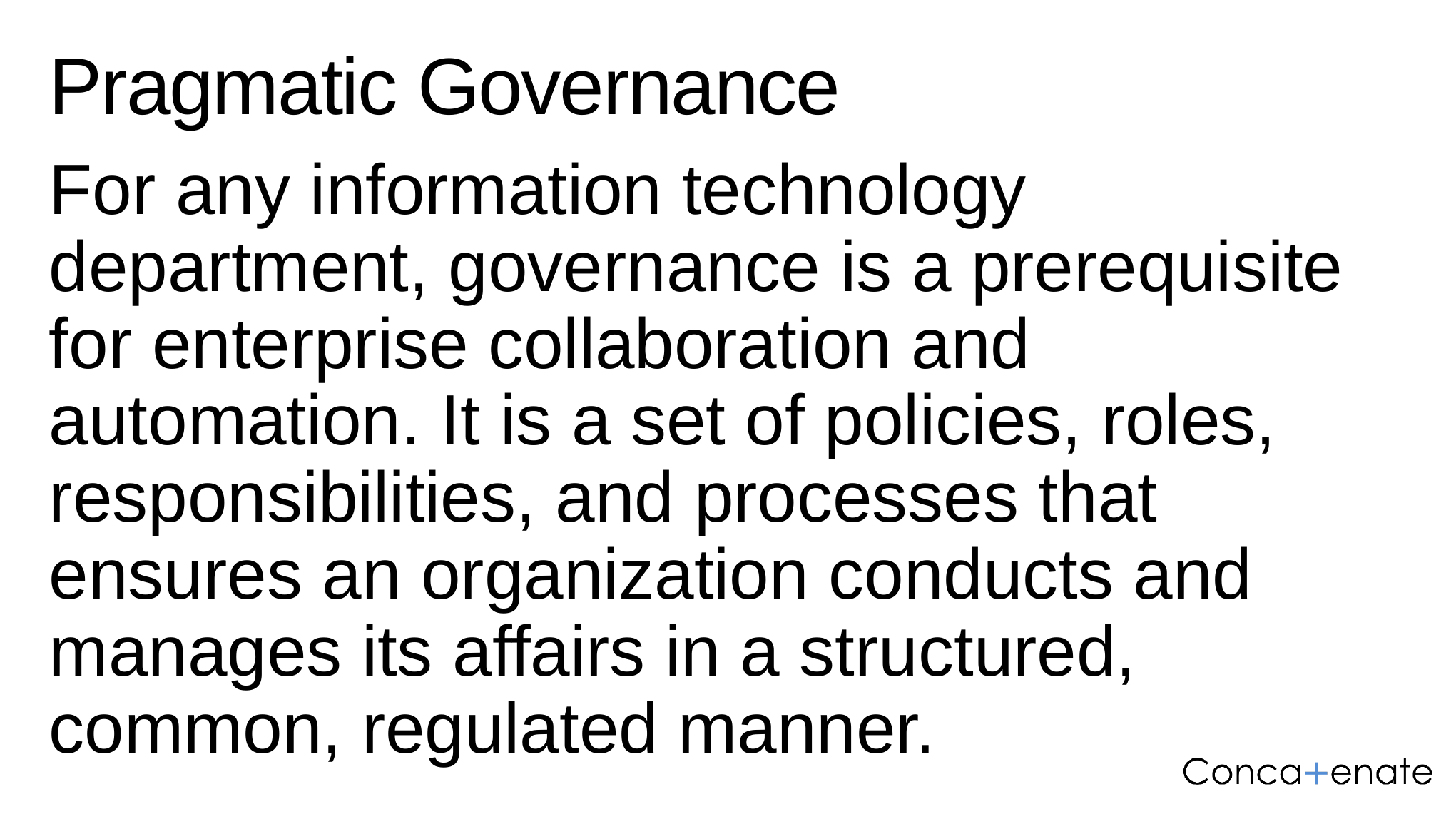

# Pragmatic Governance
For any information technology department, governance is a prerequisite for enterprise collaboration and automation. It is a set of policies, roles, responsibilities, and processes that ensures an organization conducts and manages its affairs in a structured, common, regulated manner.